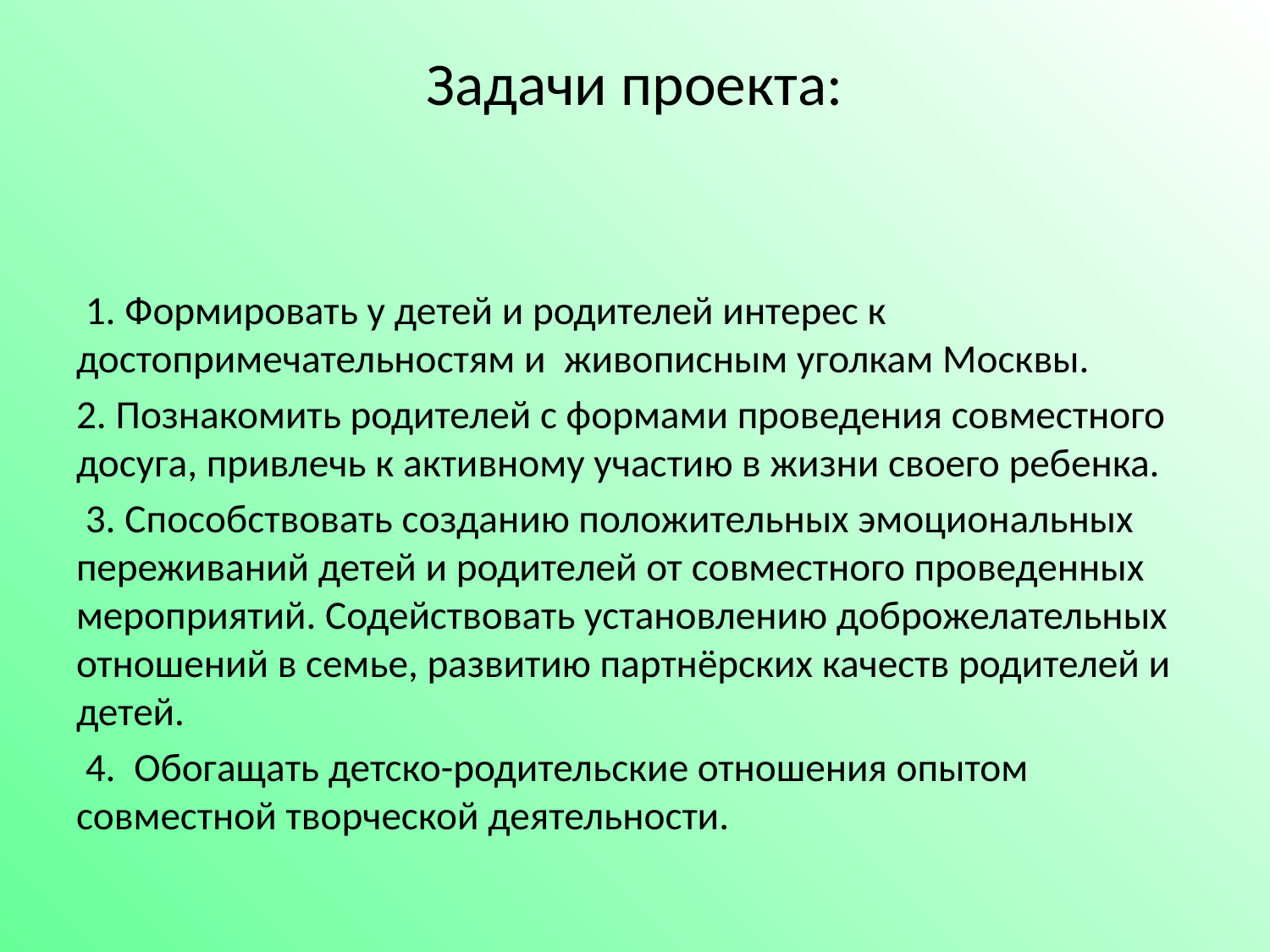

# Задачи проекта:

 1. Формировать у детей и родителей интерес к достопримечательностям и  живописным уголкам Москвы.
2. Познакомить родителей с формами проведения совместного досуга, привлечь к активному участию в жизни своего ребенка.
 3. Способствовать созданию положительных эмоциональных переживаний детей и родителей от совместного проведенных мероприятий. Содействовать установлению доброжелательных отношений в семье, развитию партнёрских качеств родителей и детей.
 4.  Обогащать детско-родительские отношения опытом совместной творческой деятельности.